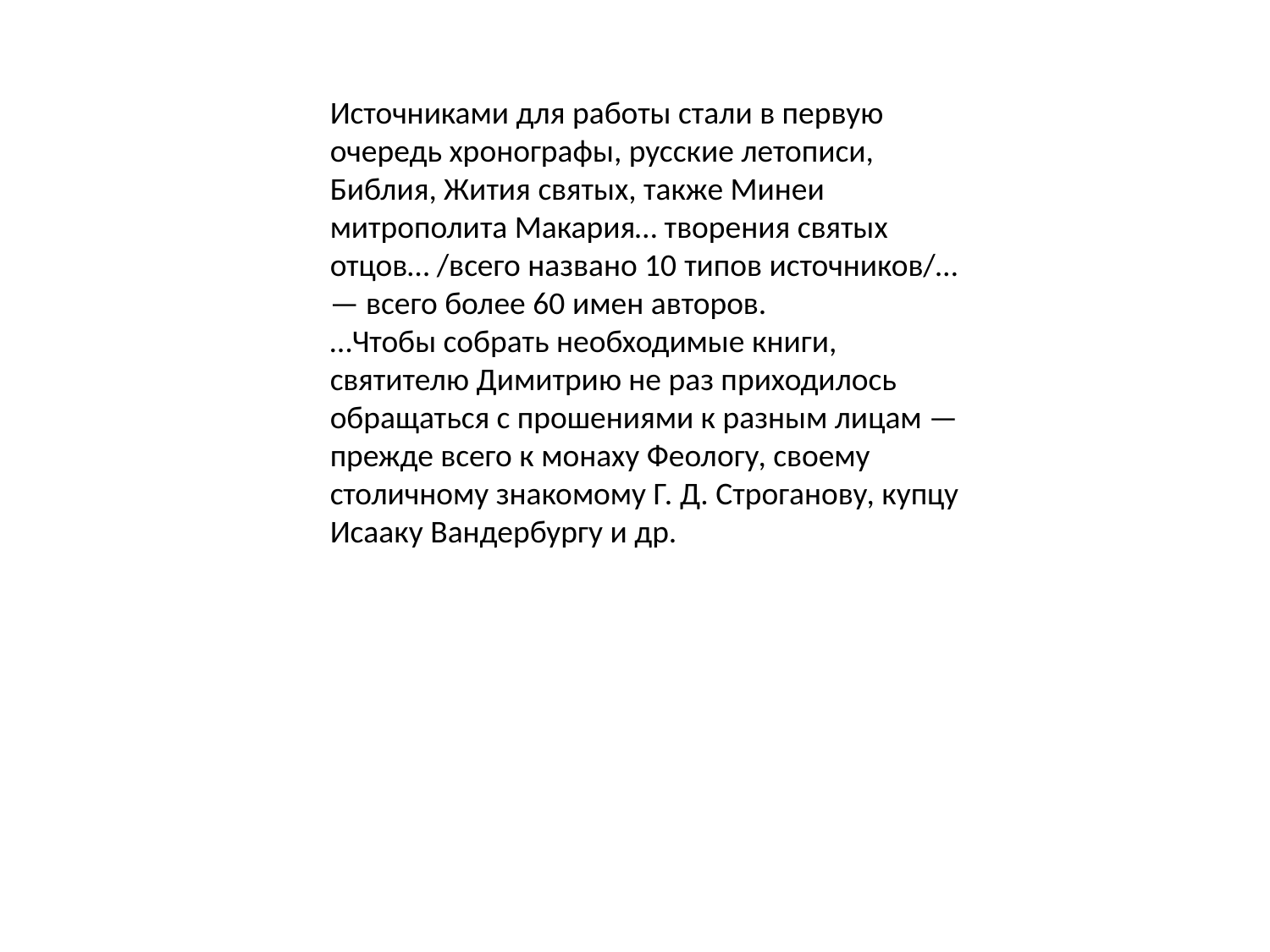

Источниками для работы стали в первую очередь хронографы, русские летописи, Библия, Жития святых, также Минеи митрополита Макария… творения святых отцов… /всего названо 10 типов источников/… — всего более 60 имен авторов.
…Чтобы собрать необходимые книги, святителю Димитрию не раз приходилось обращаться с прошениями к разным лицам — прежде всего к монаху Феологу, своему столичному знакомому Г. Д. Строганову, купцу Исааку Вандербургу и др.